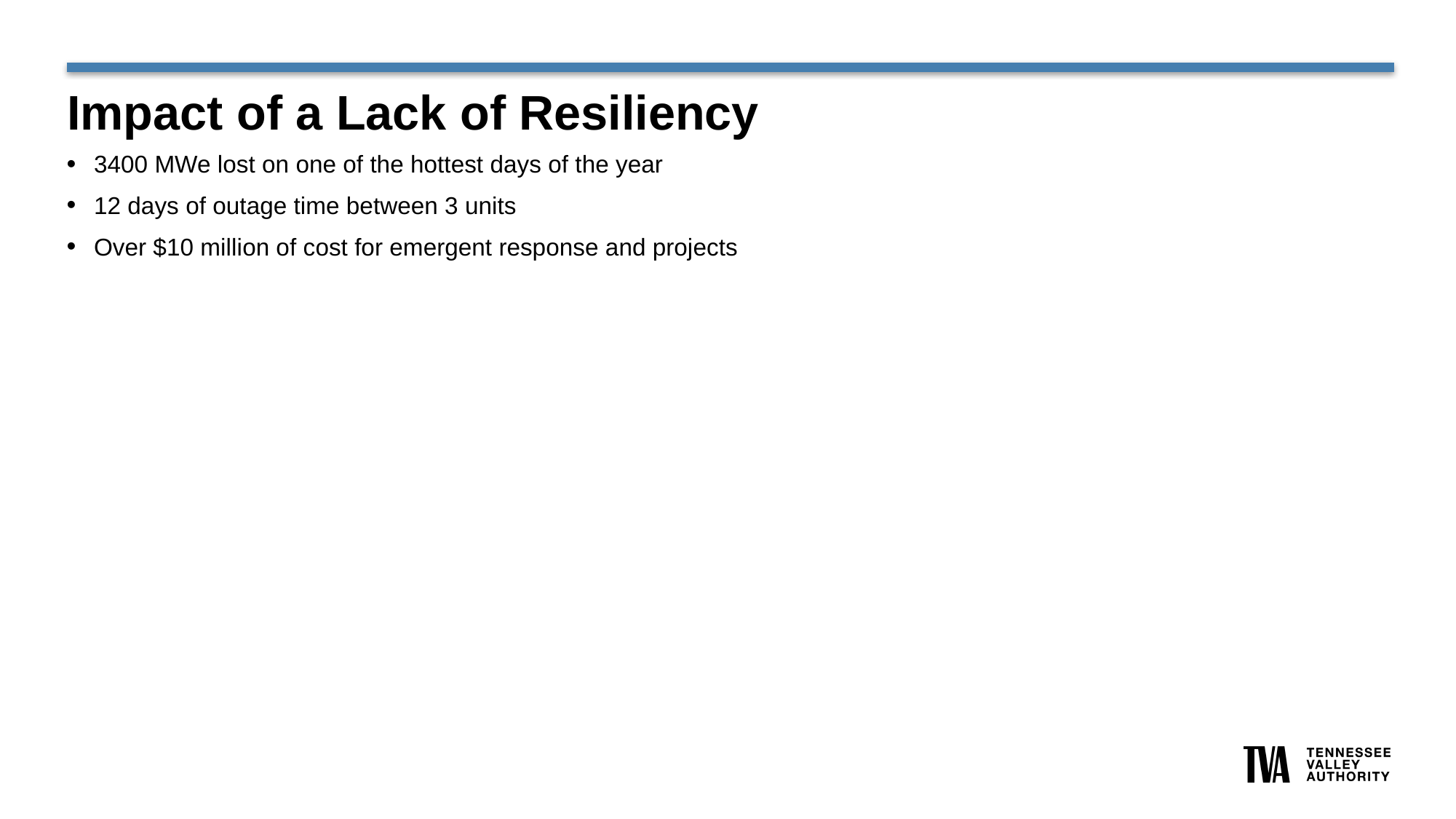

# Impact of a Lack of Resiliency
3400 MWe lost on one of the hottest days of the year
12 days of outage time between 3 units
Over $10 million of cost for emergent response and projects